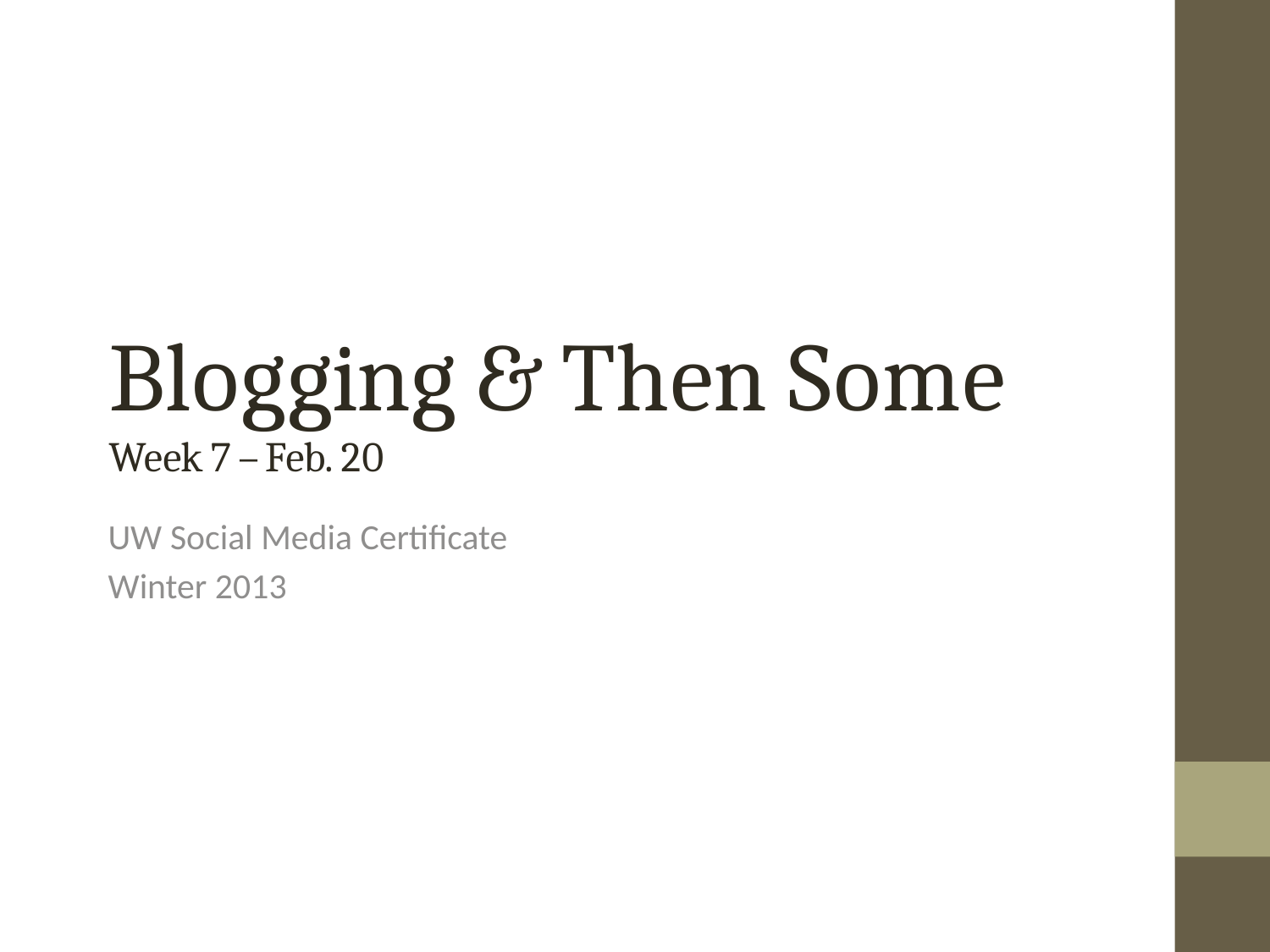

# Blogging & Then Some Week 7 – Feb. 20
UW Social Media Certificate
Winter 2013